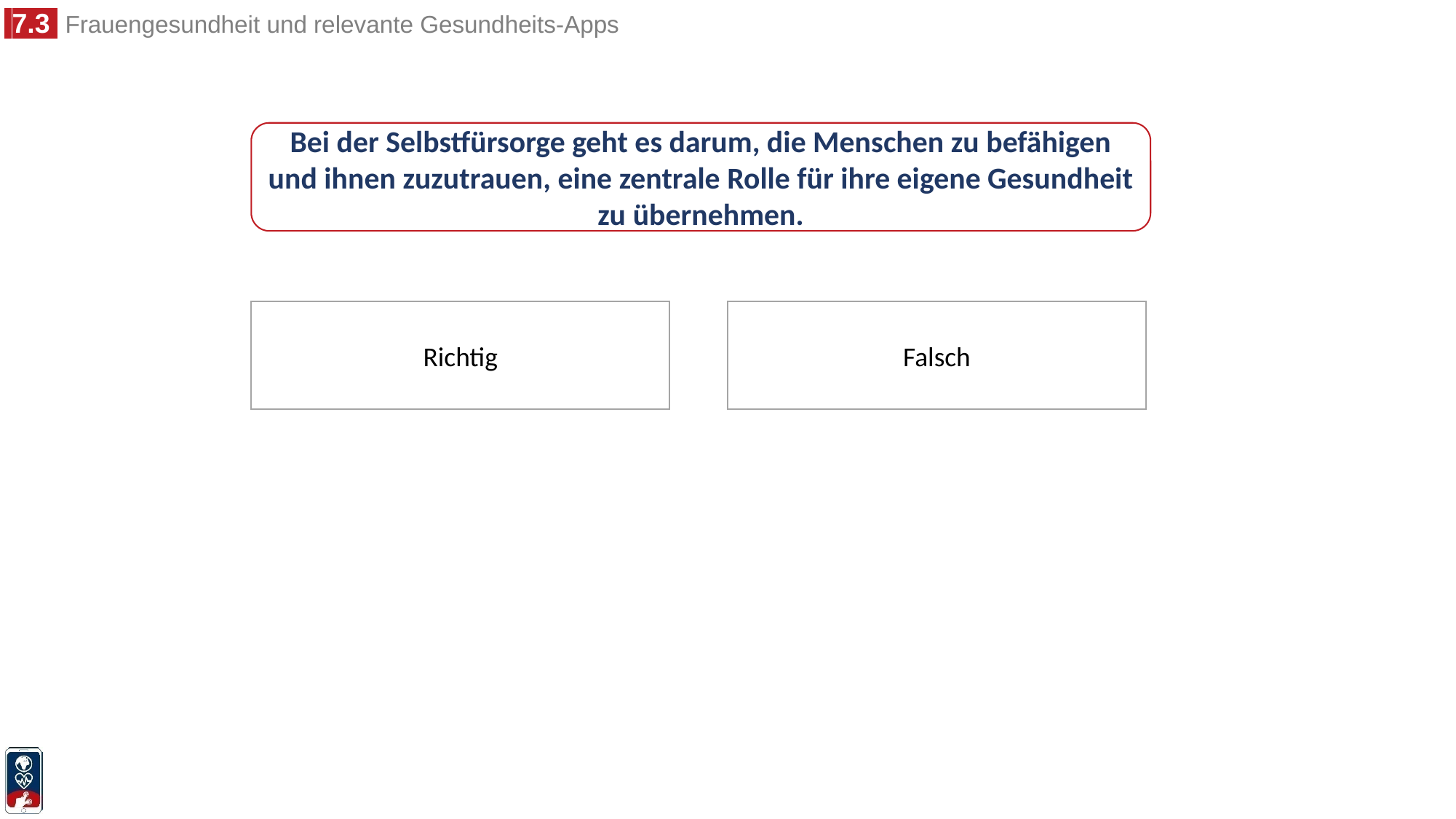

Bei der Selbstfürsorge geht es darum, die Menschen zu befähigen und ihnen zuzutrauen, eine zentrale Rolle für ihre eigene Gesundheit zu übernehmen.
Richtig
Falsch